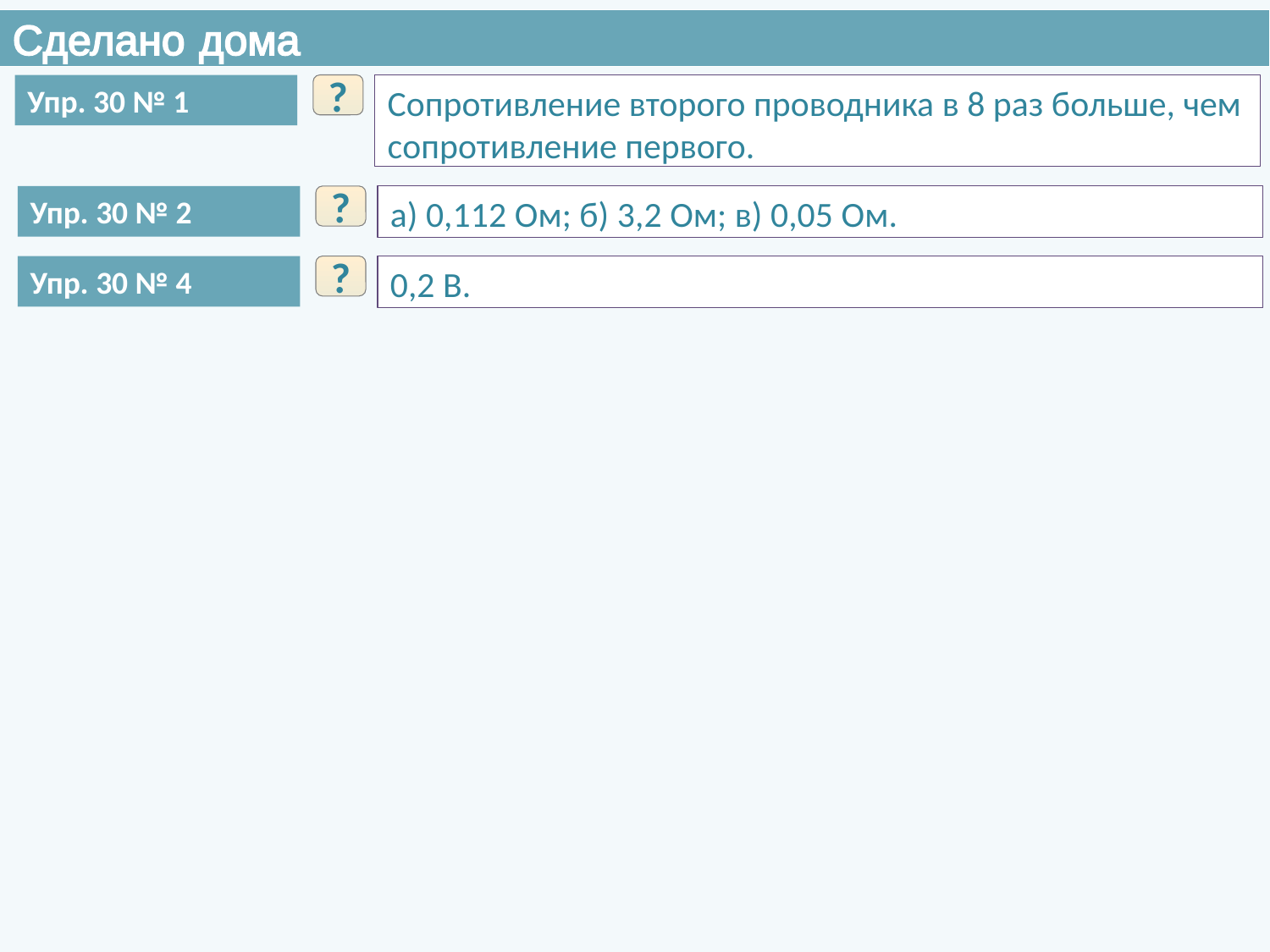

Сделано дома
Упр. 30 № 1
?
Сопротивление второго проводника в 8 раз больше, чем сопротивление первого.
Упр. 30 № 2
?
а) 0,112 Ом; б) 3,2 Ом; в) 0,05 Ом.
Упр. 30 № 4
?
0,2 В.